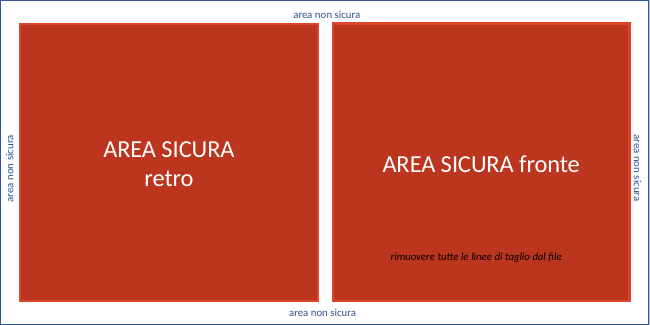

area non sicura

AREA SICURA fronte
AREA SICURA
retro
area non sicura
area non sicura
rimuovere tutte le linee di taglio dal file
area non sicura